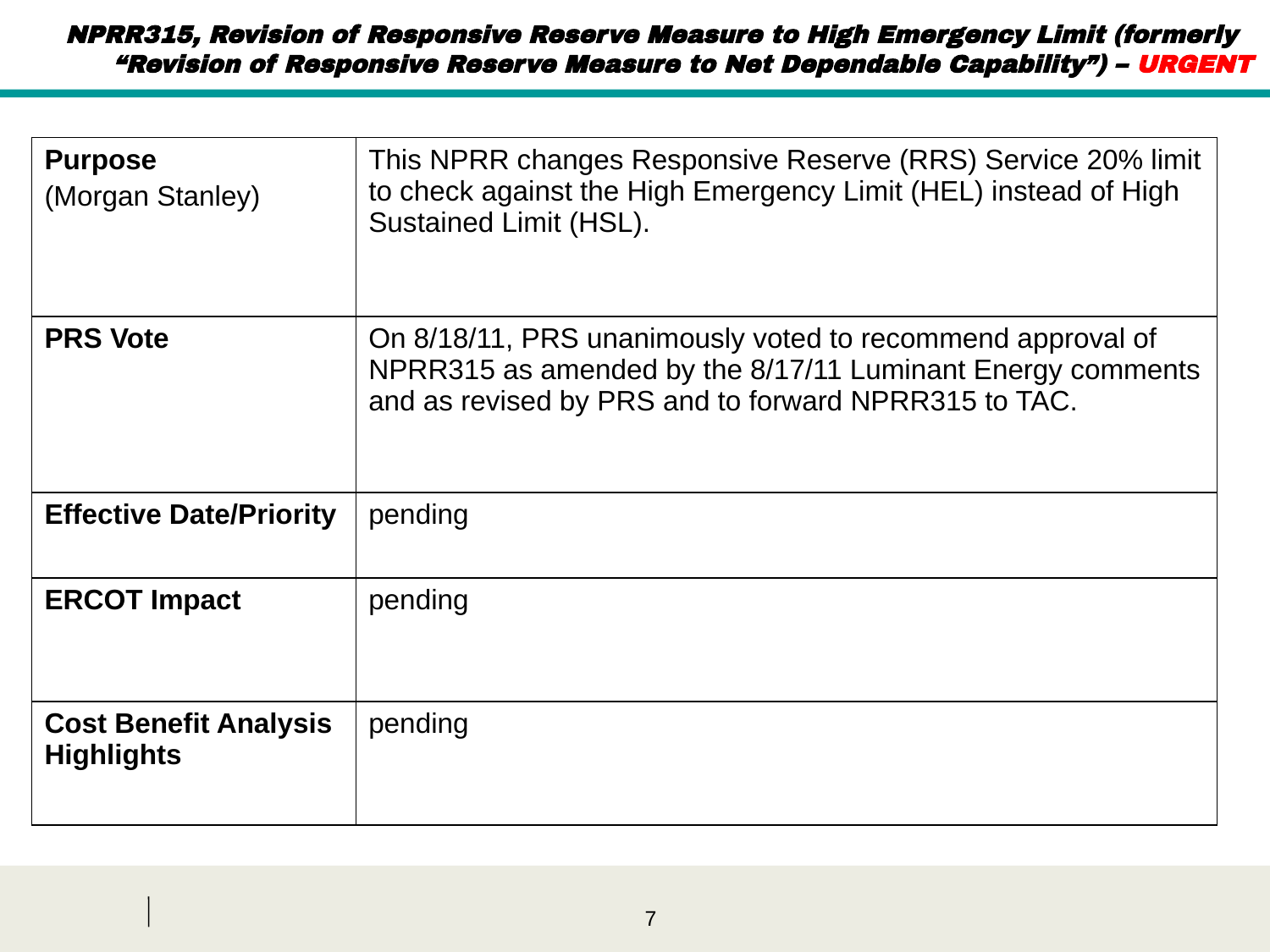

NPRR315, Revision of Responsive Reserve Measure to High Emergency Limit (formerly “Revision of Responsive Reserve Measure to Net Dependable Capability”) – Urgent
| Purpose (Morgan Stanley) | This NPRR changes Responsive Reserve (RRS) Service 20% limit to check against the High Emergency Limit (HEL) instead of High Sustained Limit (HSL). |
| --- | --- |
| PRS Vote | On 8/18/11, PRS unanimously voted to recommend approval of NPRR315 as amended by the 8/17/11 Luminant Energy comments and as revised by PRS and to forward NPRR315 to TAC. |
| Effective Date/Priority | pending |
| ERCOT Impact | pending |
| Cost Benefit Analysis Highlights | pending |